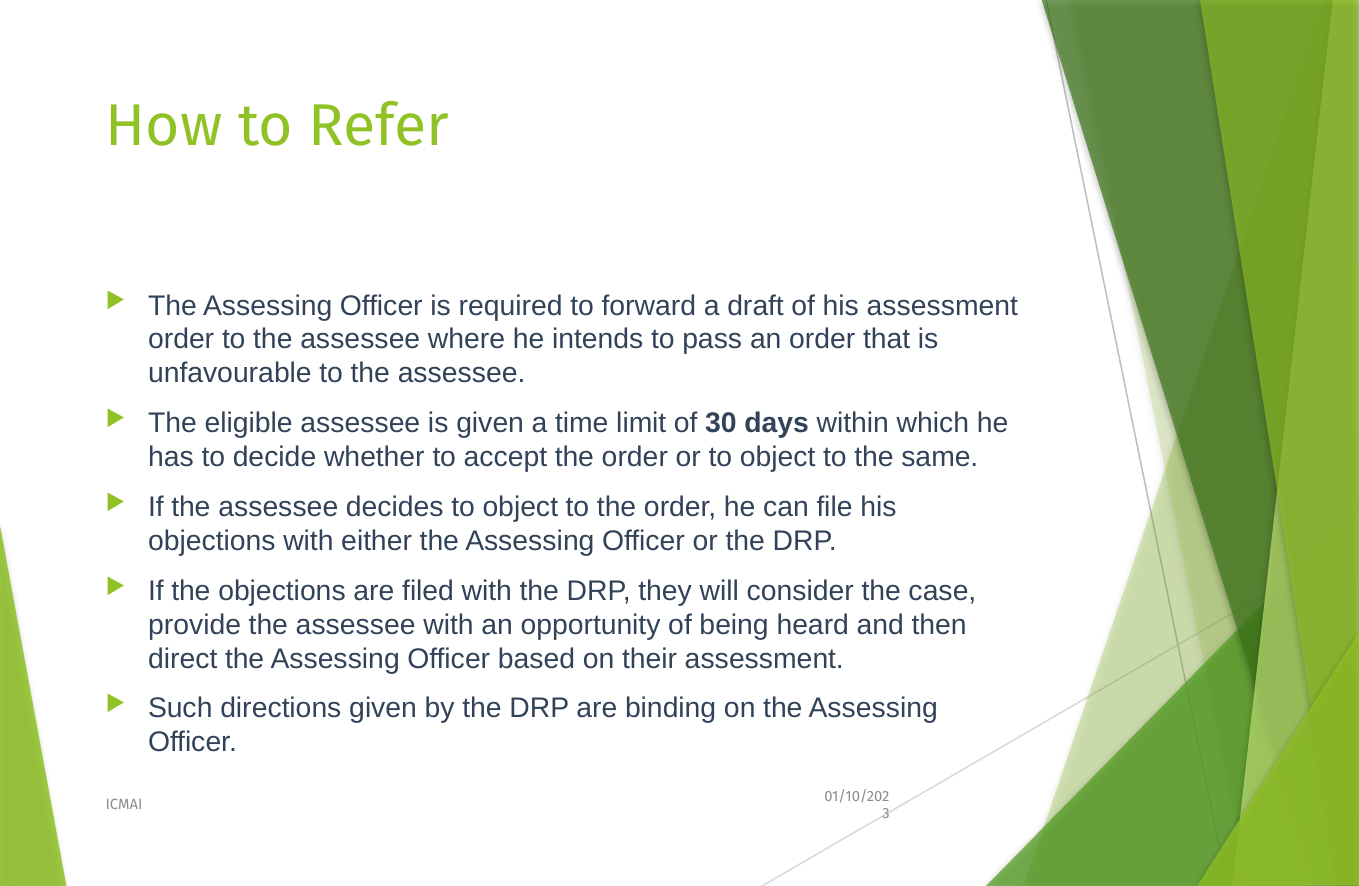

# How to Refer
The Assessing Officer is required to forward a draft of his assessment order to the assessee where he intends to pass an order that is unfavourable to the assessee.
The eligible assessee is given a time limit of 30 days within which he has to decide whether to accept the order or to object to the same.
If the assessee decides to object to the order, he can file his objections with either the Assessing Officer or the DRP.
If the objections are filed with the DRP, they will consider the case, provide the assessee with an opportunity of being heard and then direct the Assessing Officer based on their assessment.
Such directions given by the DRP are binding on the Assessing Officer.
ICMAI
01/10/2023